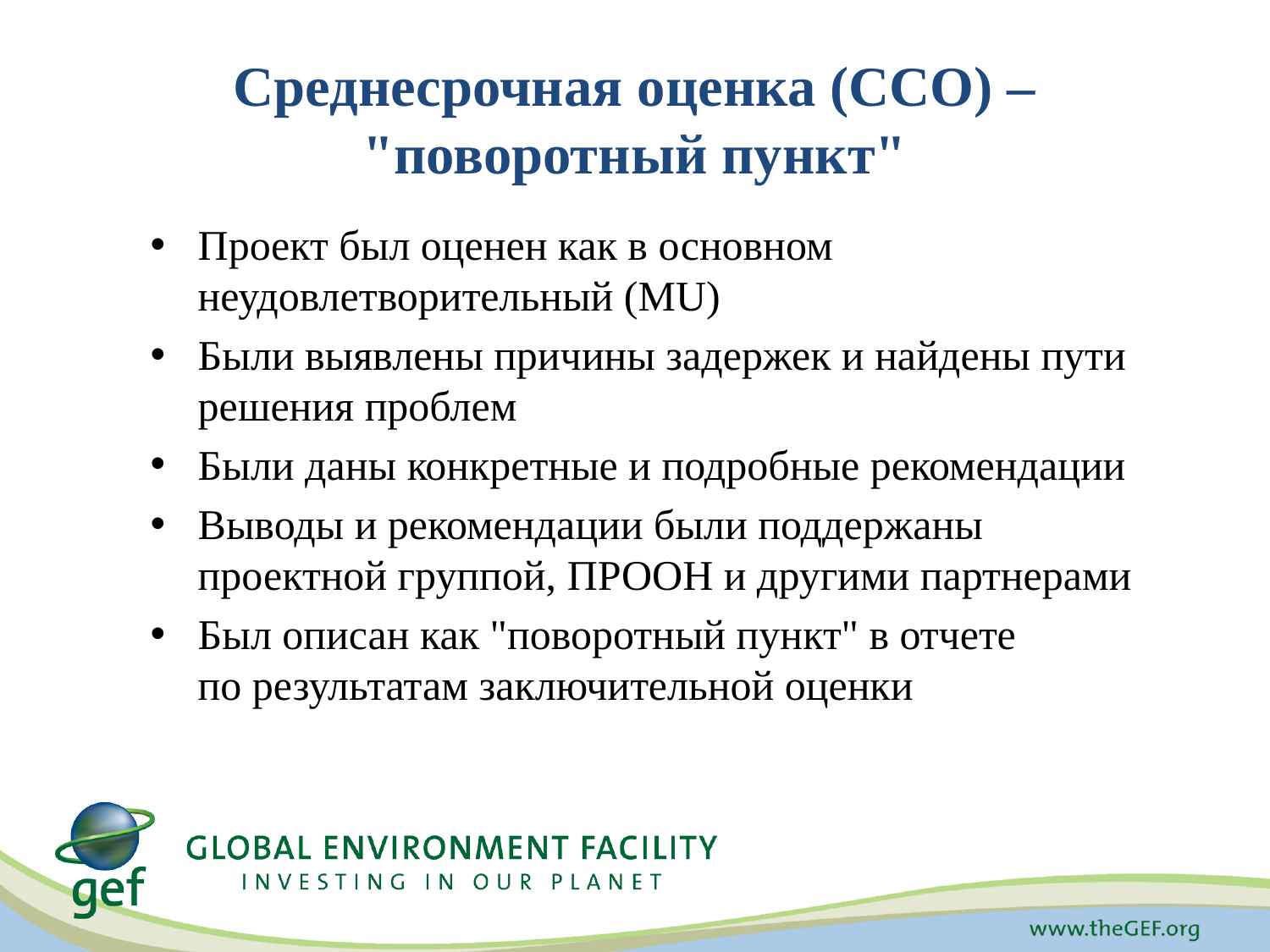

# Среднесрочная оценка (ССО) – "поворотный пункт"
Проект был оценен как в основном неудовлетворительный (MU)
Были выявлены причины задержек и найдены пути решения проблем
Были даны конкретные и подробные рекомендации
Выводы и рекомендации были поддержаны проектной группой, ПРООН и другими партнерами
Был описан как "поворотный пункт" в отчете
по результатам заключительной оценки